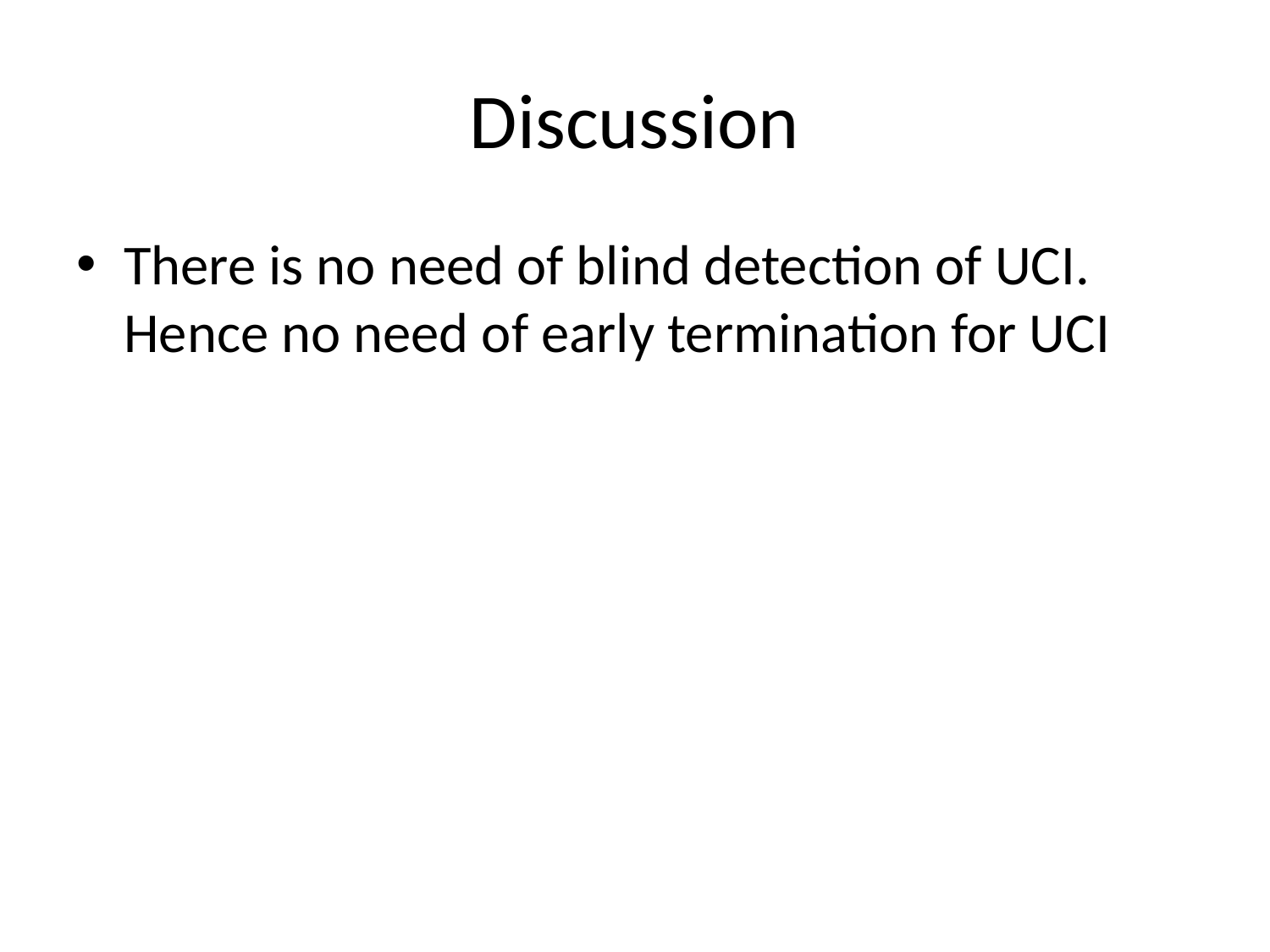

# Discussion
There is no need of blind detection of UCI. Hence no need of early termination for UCI